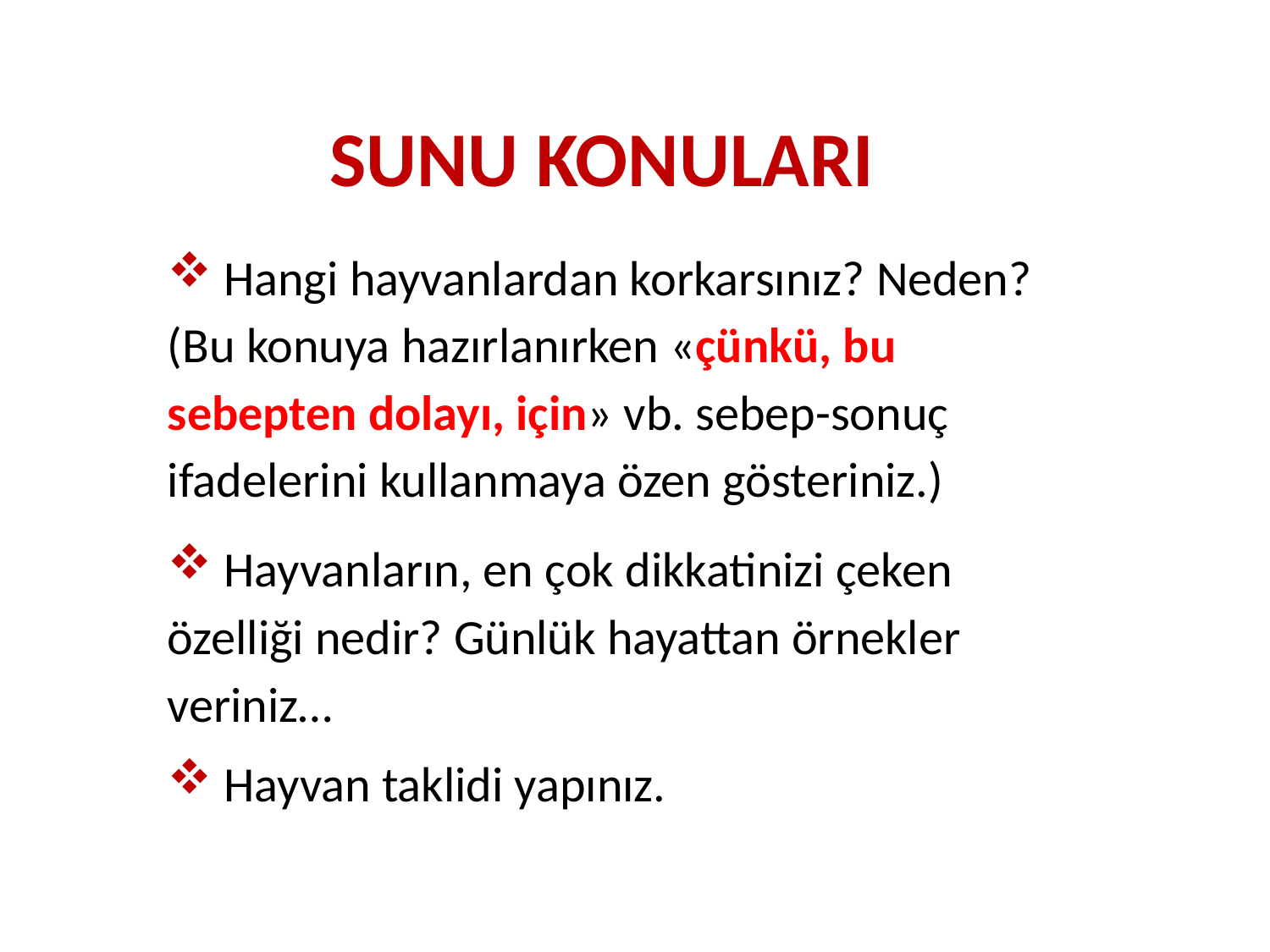

# SUNU KONULARI
 Hangi hayvanlardan korkarsınız? Neden?
(Bu konuya hazırlanırken «çünkü, bu sebepten dolayı, için» vb. sebep-sonuç ifadelerini kullanmaya özen gösteriniz.)
 Hayvanların, en çok dikkatinizi çeken özelliği nedir? Günlük hayattan örnekler veriniz…
 Hayvan taklidi yapınız.